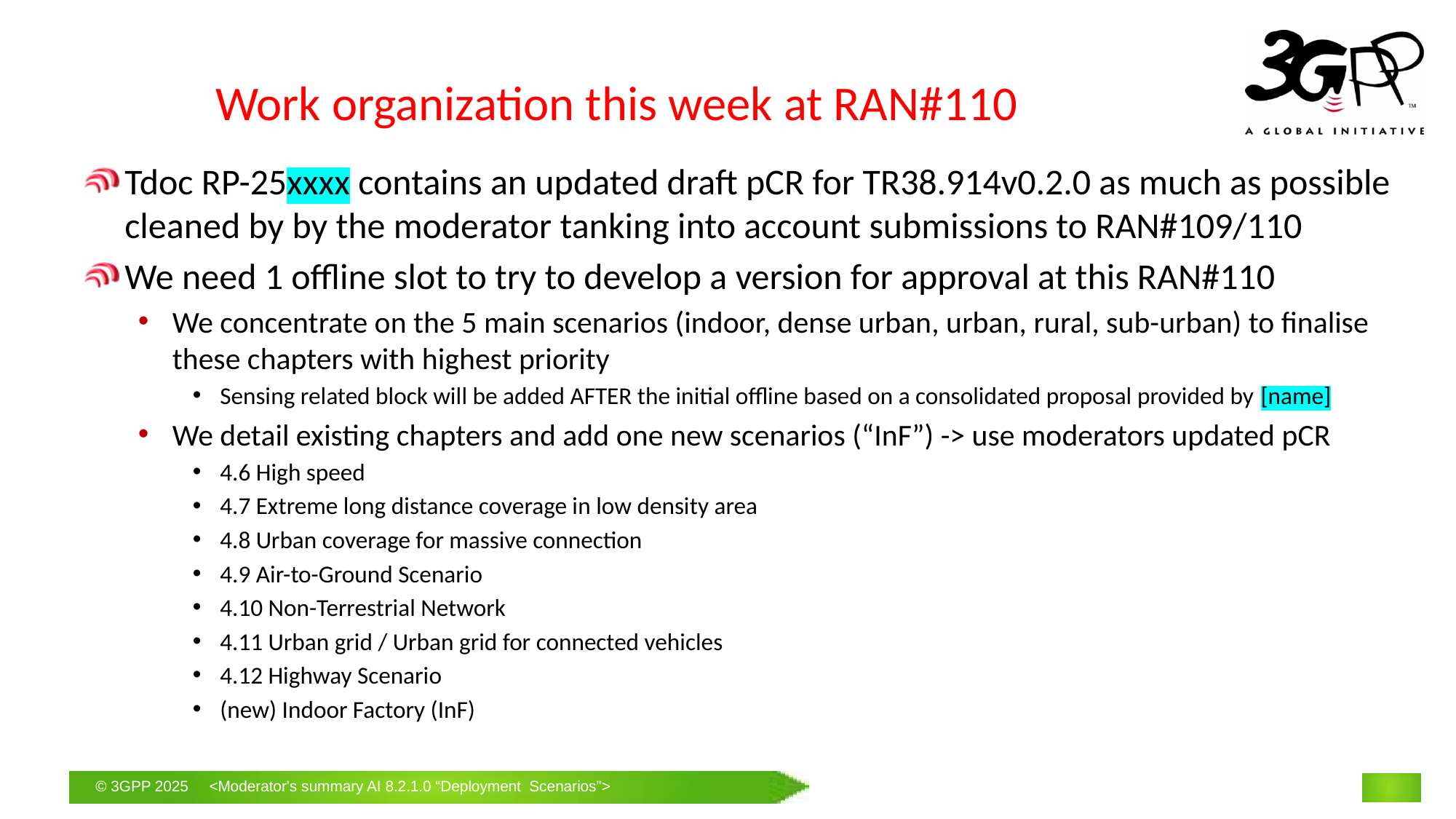

# Work organization this week at RAN#110
Tdoc RP-25xxxx contains an updated draft pCR for TR38.914v0.2.0 as much as possible cleaned by by the moderator tanking into account submissions to RAN#109/110
We need 1 offline slot to try to develop a version for approval at this RAN#110
We concentrate on the 5 main scenarios (indoor, dense urban, urban, rural, sub-urban) to finalise these chapters with highest priority
Sensing related block will be added AFTER the initial offline based on a consolidated proposal provided by [name]
We detail existing chapters and add one new scenarios (“InF”) -> use moderators updated pCR
4.6 High speed
4.7 Extreme long distance coverage in low density area
4.8 Urban coverage for massive connection
4.9 Air-to-Ground Scenario
4.10 Non-Terrestrial Network
4.11 Urban grid / Urban grid for connected vehicles
4.12 Highway Scenario
(new) Indoor Factory (InF)